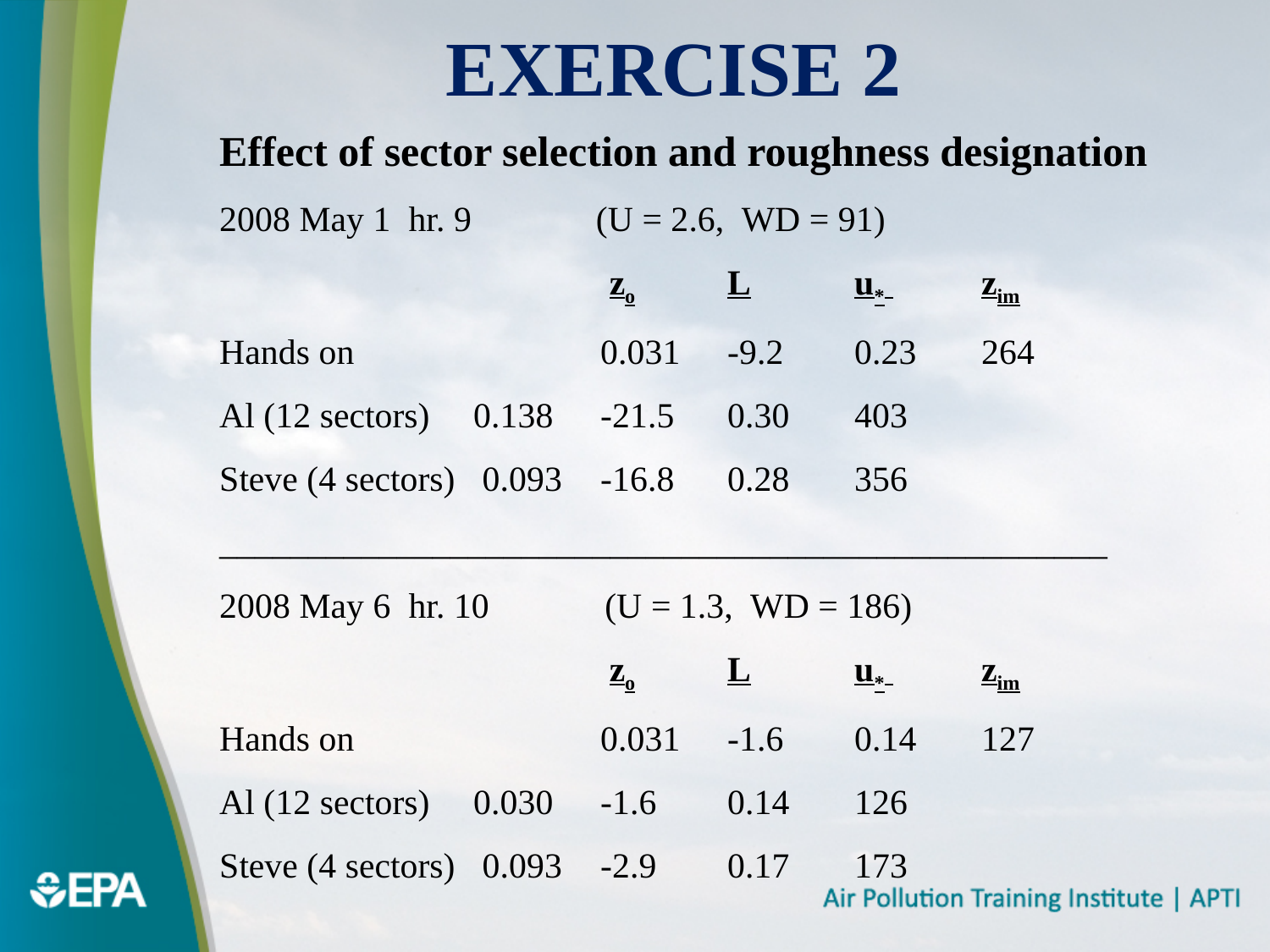

Exercise 2
Effect of sector selection and roughness designation
2008 May 1  hr. 9              (U = 2.6,  WD = 91)
			 zo	L	u* 	zim
Hands on		0.031	-9.2	0.23	264
Al (12 sectors)	0.138	-21.5	0.30	403
Steve (4 sectors)	 0.093	-16.8	0.28	356
__________________________________________________
2008 May 6  hr. 10             (U = 1.3,  WD = 186)
			 zo	L	u* 	zim
Hands on		0.031	-1.6	0.14	127
Al (12 sectors)	0.030	-1.6	0.14	126
Steve (4 sectors)	 0.093	-2.9	0.17	173